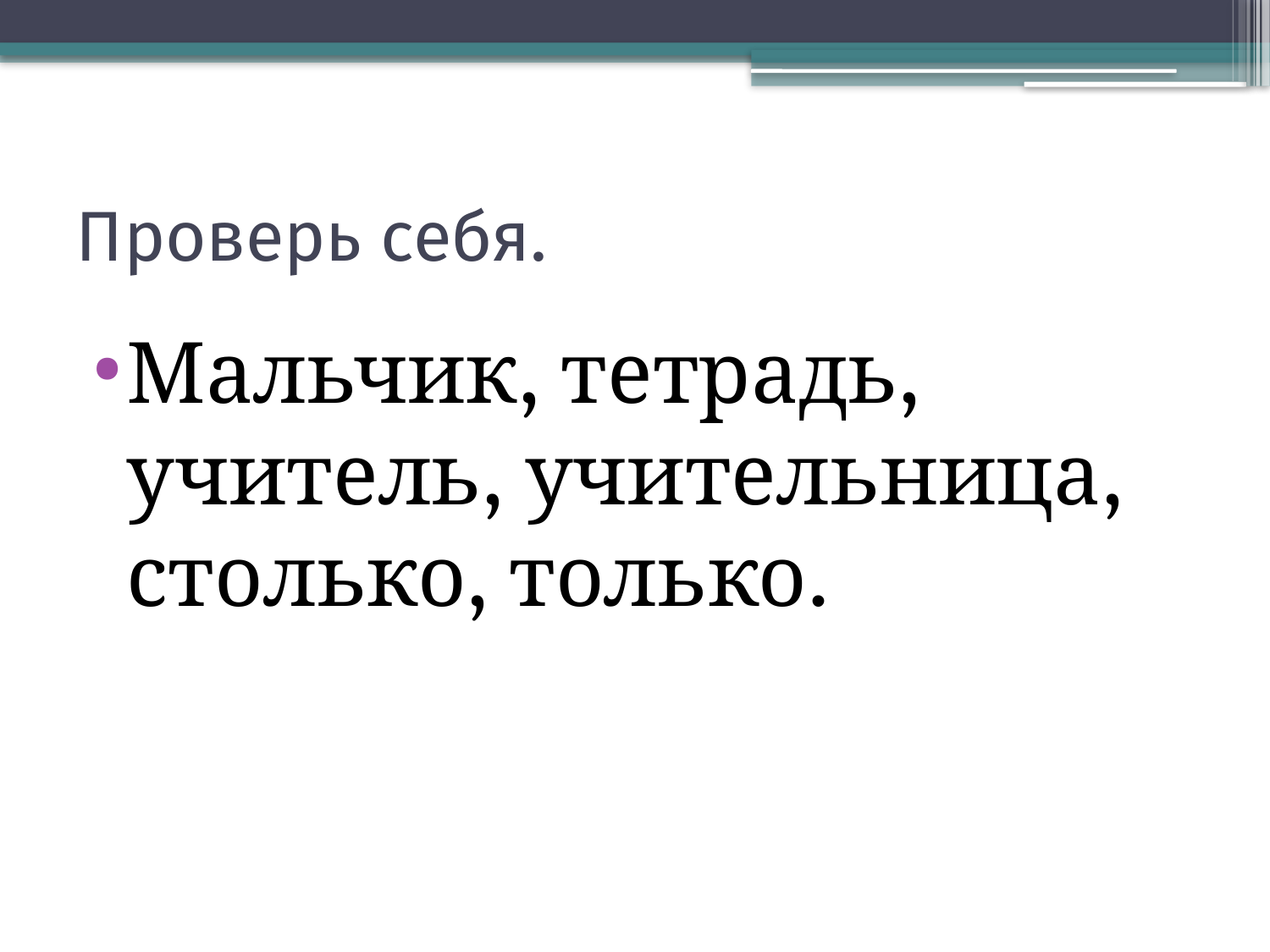

# Проверь себя.
Мальчик, тетрадь, учитель, учительница, столько, только.